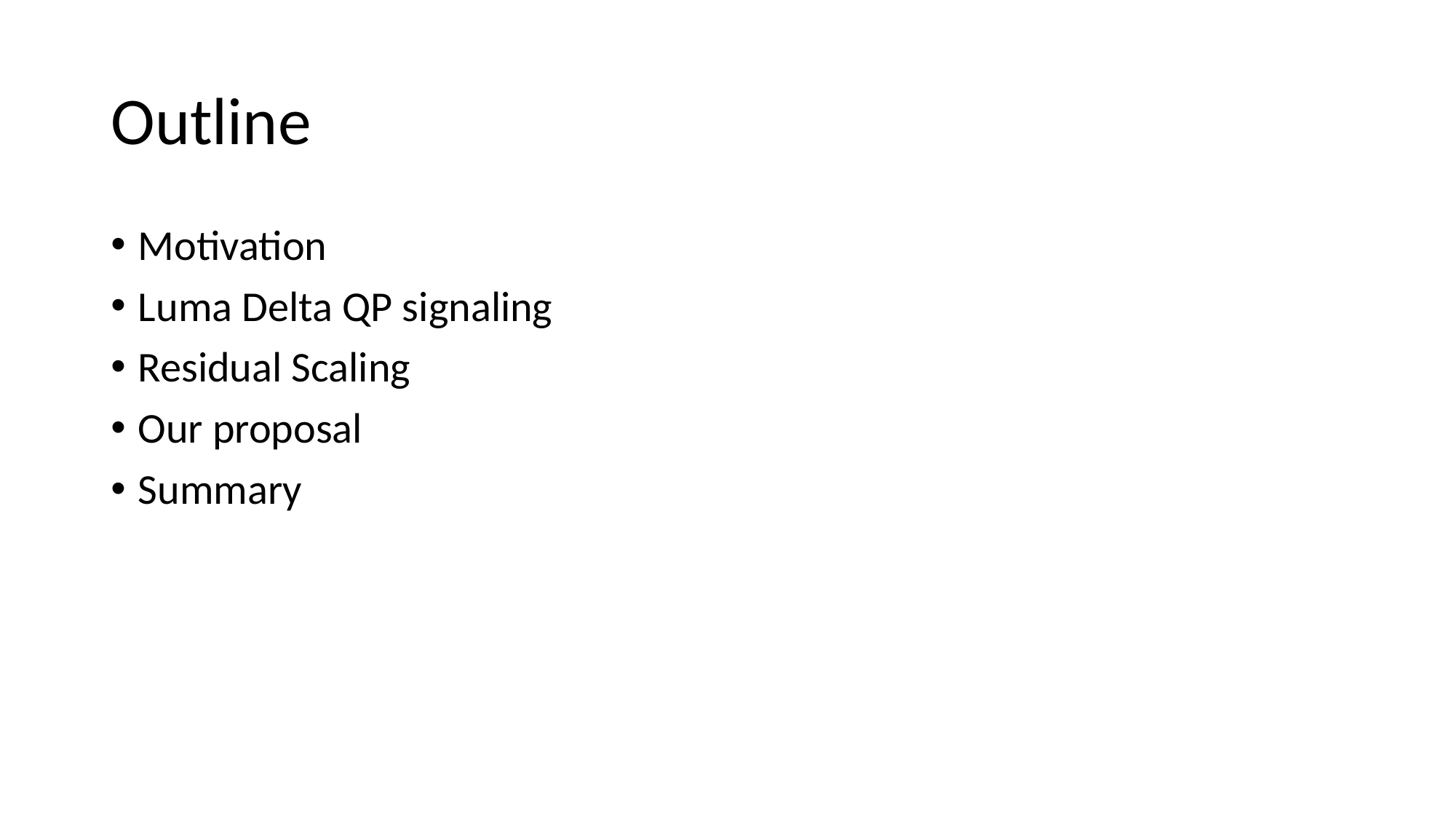

# Outline
Motivation
Luma Delta QP signaling
Residual Scaling
Our proposal
Summary